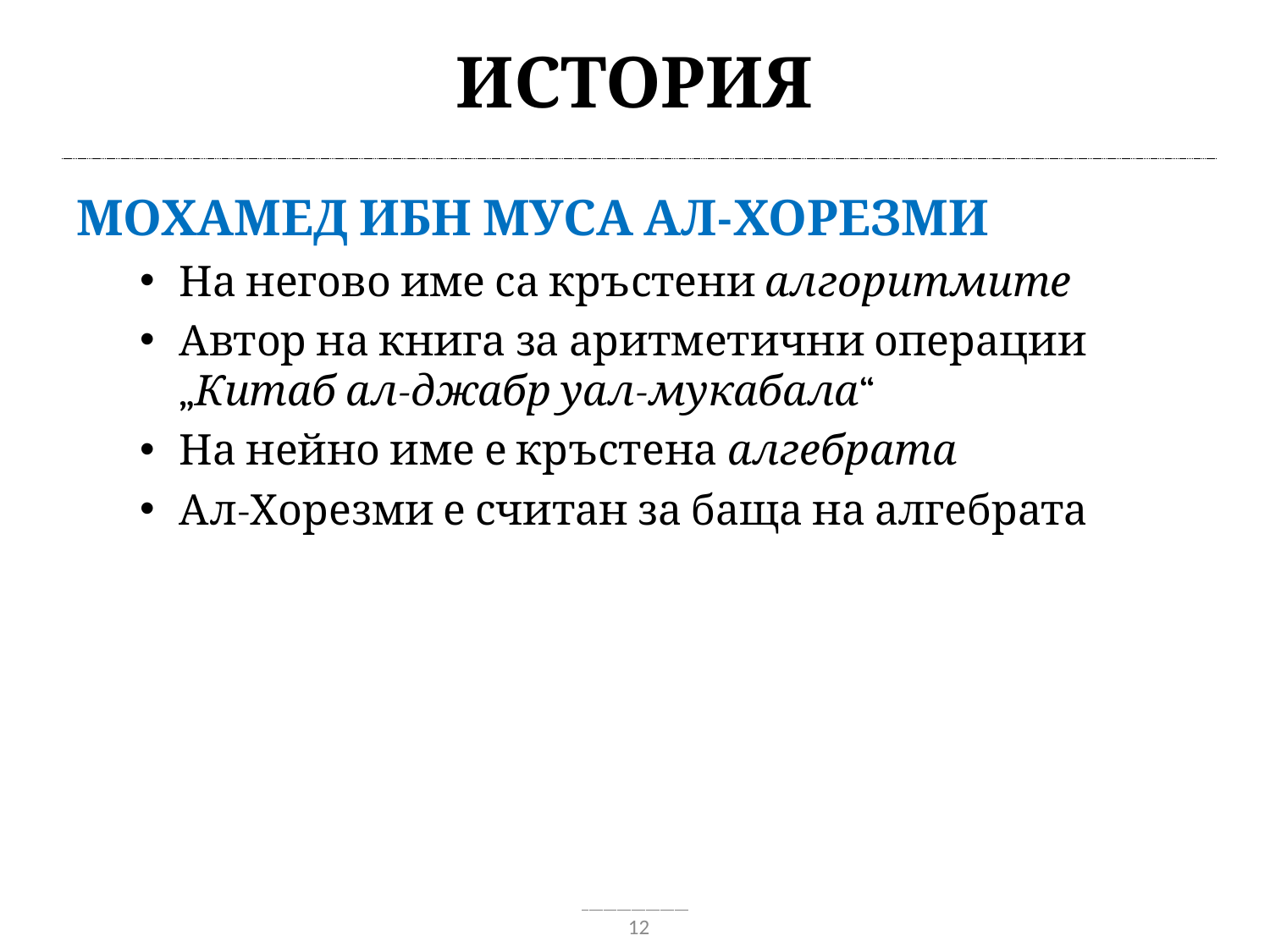

# История
Мохамед ибн Муса ал-Хорезми
На негово име са кръстени алгоритмите
Автор на книга за аритметични операции
„Китаб ал-джабр уал-мукабала“
На нейно име е кръстена алгебрата
Ал-Хорезми е считан за баща на алгебрата
12